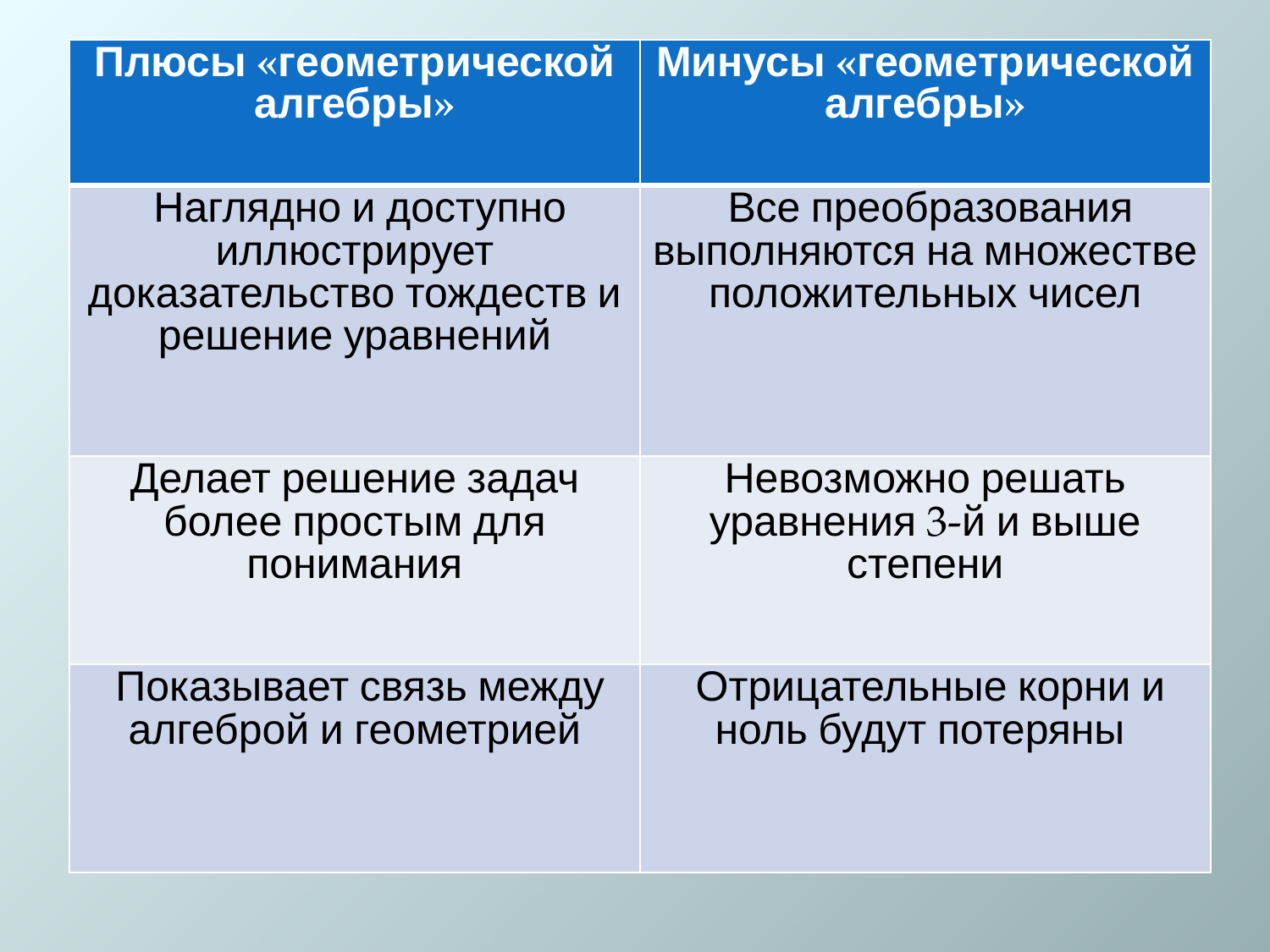

#
| Плюсы «геометрической алгебры» | Минусы «геометрической алгебры» |
| --- | --- |
| Наглядно и доступно иллюстрирует доказательство тождеств и решение уравнений | Все преобразования выполняются на множестве положительных чисел |
| Делает решение задач более простым для понимания | Невозможно решать уравнения 3-й и выше степени |
| Показывает связь между алгеброй и геометрией | Отрицательные корни и ноль будут потеряны |